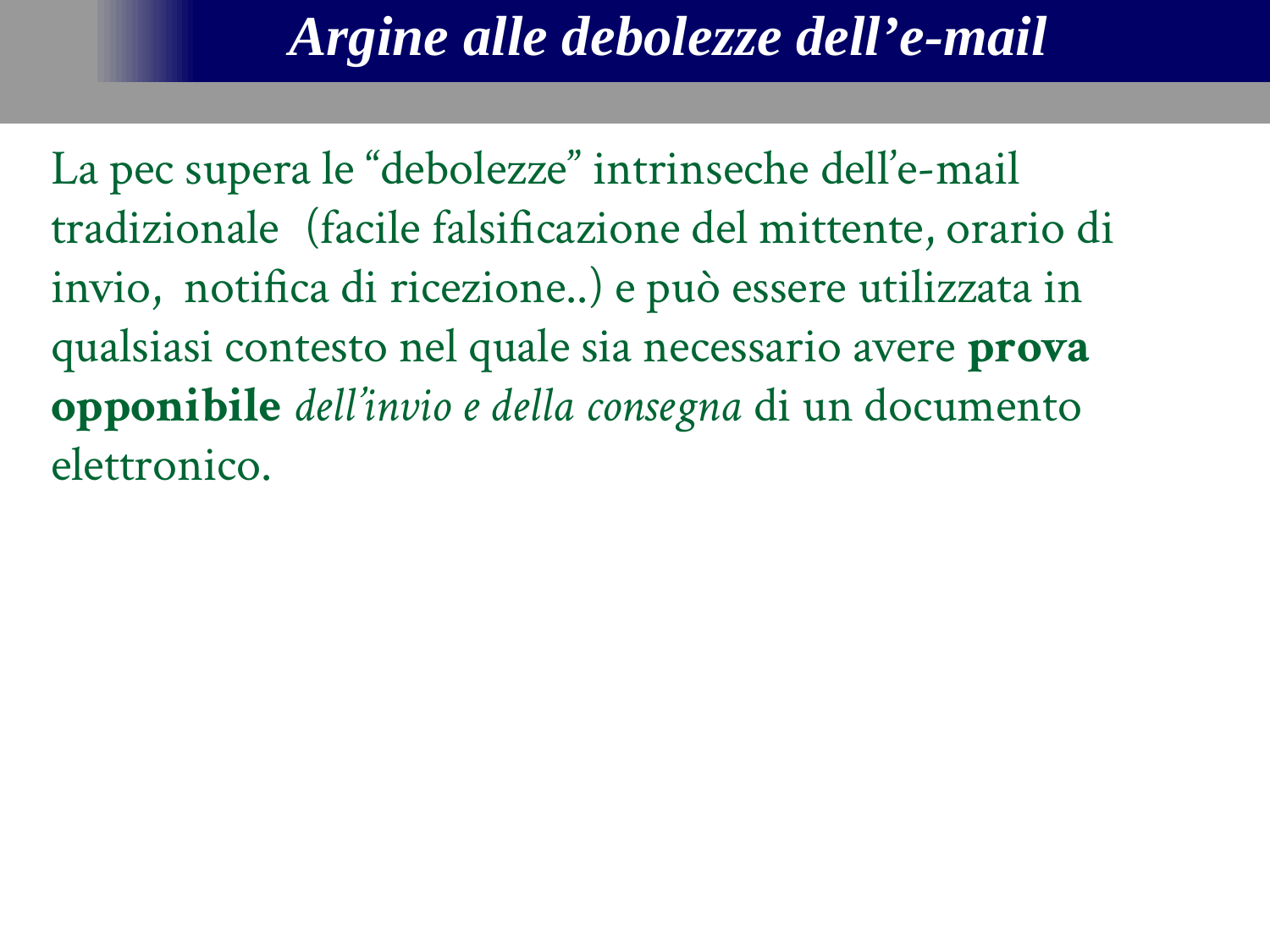

Argine alle debolezze dell’e-mail
La pec supera le “debolezze” intrinseche dell’e-mail tradizionale 	(facile falsificazione del mittente, orario di invio,  notifica di ricezione..) e può essere utilizzata in qualsiasi contesto nel quale sia necessario avere prova
opponibile dell’invio e della consegna di un documento elettronico.